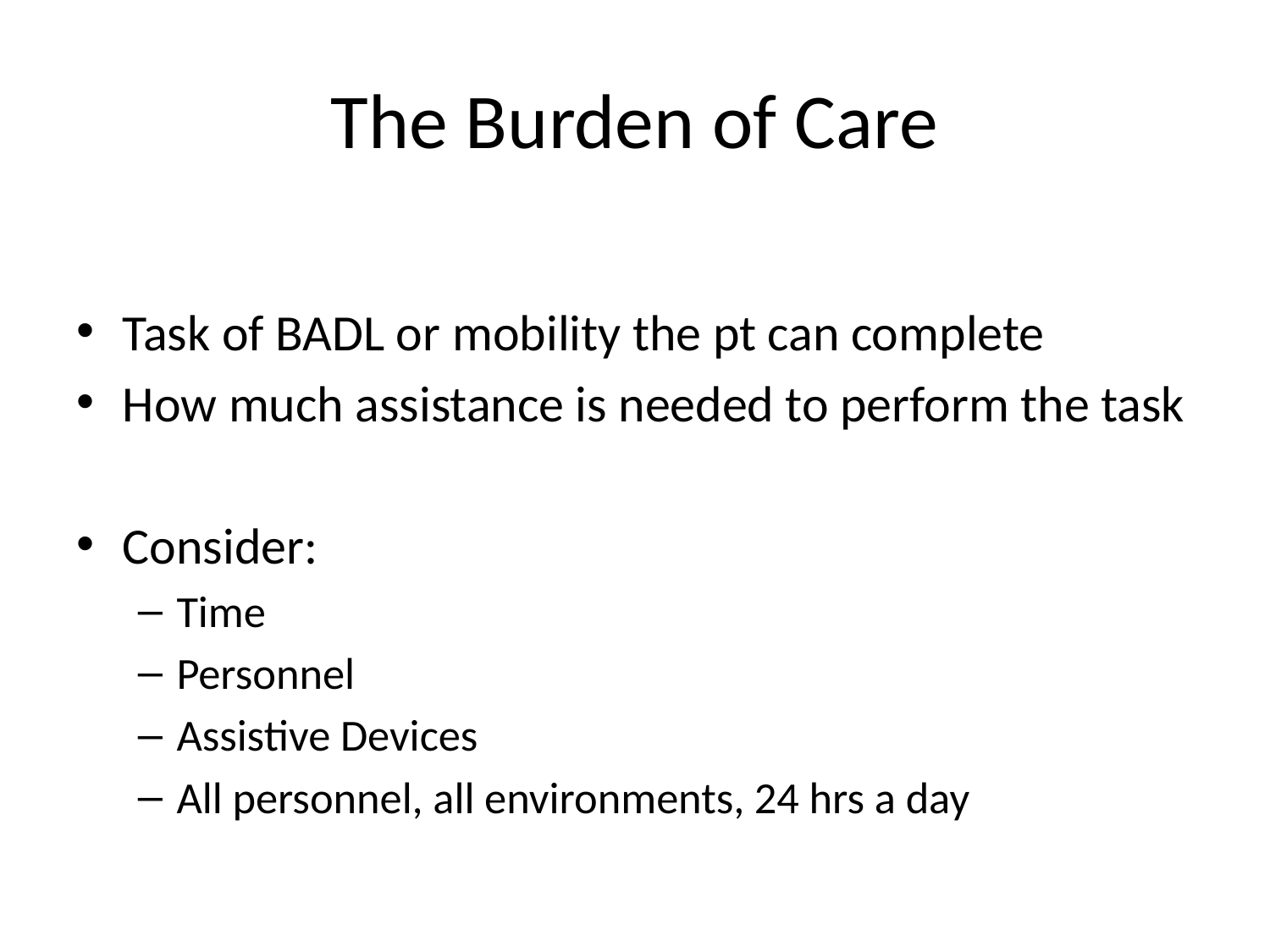

# The Burden of Care

Task of BADL or mobility the pt can complete
How much assistance is needed to perform the task

Consider:
Time
Personnel
Assistive Devices
All personnel, all environments, 24 hrs a day